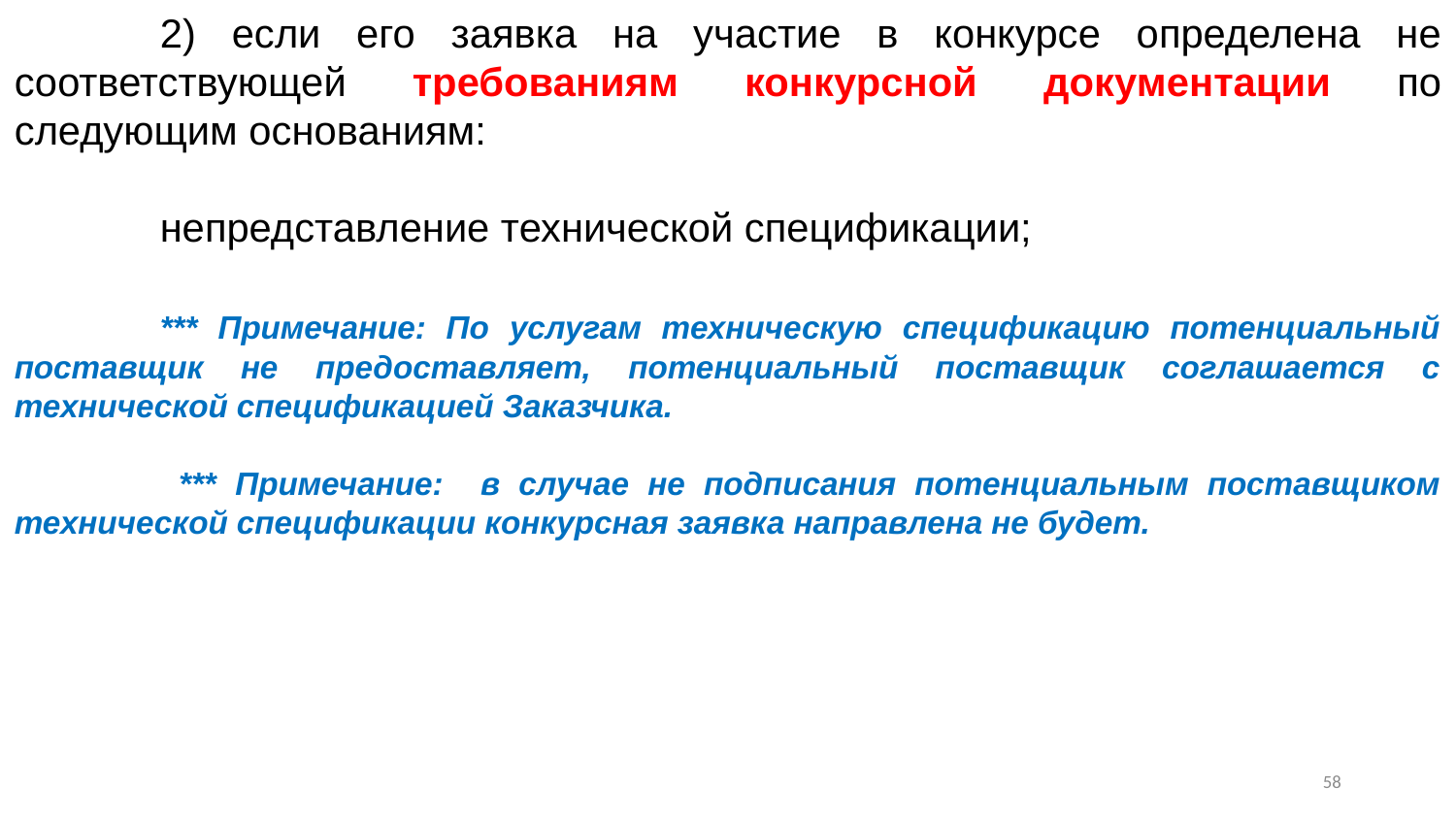

2) если его заявка на участие в конкурсе определена не соответствующей требованиям конкурсной документации по следующим основаниям:

	непредставление технической спецификации;

	*** Примечание: По услугам техническую спецификацию потенциальный поставщик не предоставляет, потенциальный поставщик соглашается с технической спецификацией Заказчика.

	 *** Примечание:  в случае не подписания потенциальным поставщиком технической спецификации конкурсная заявка направлена не будет.

58